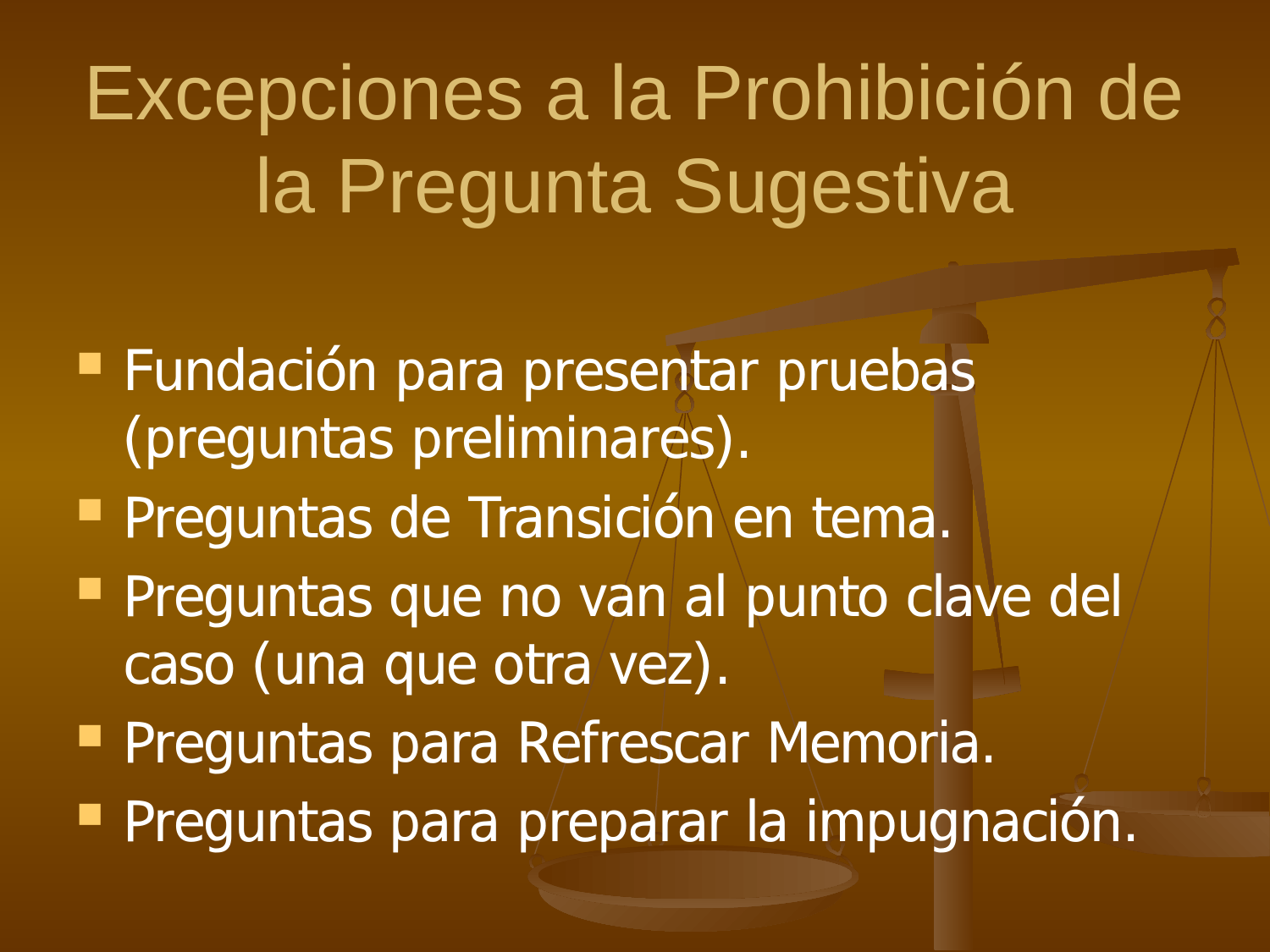

# Excepciones a la Prohibición de la Pregunta Sugestiva
Fundación para presentar pruebas (preguntas preliminares).
Preguntas de Transición en tema.
Preguntas que no van al punto clave del caso (una que otra vez).
Preguntas para Refrescar Memoria.
Preguntas para preparar la impugnación.